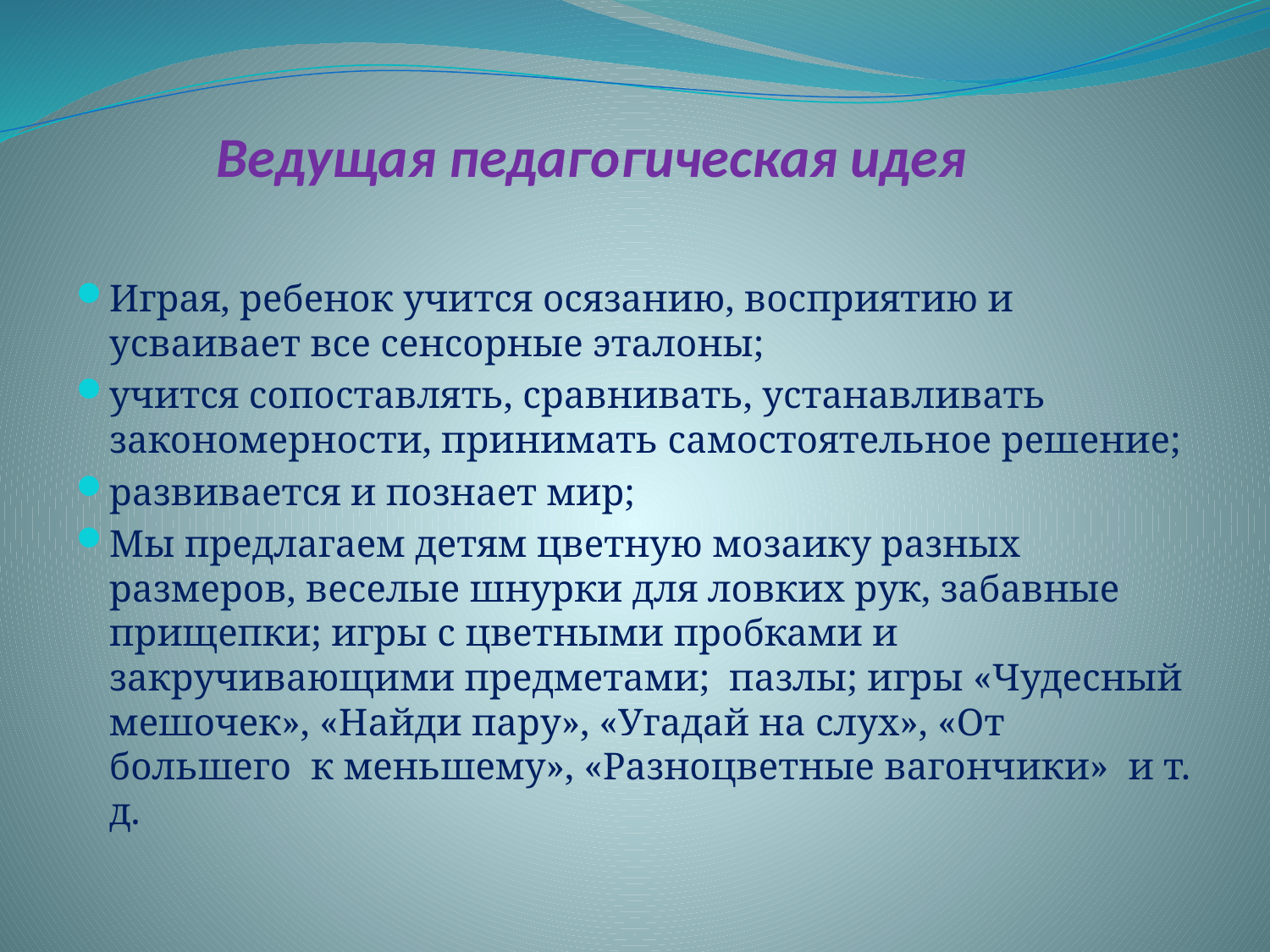

# Ведущая педагогическая идея
Играя, ребенок учится осязанию, восприятию и усваивает все сенсорные эталоны;
учится сопоставлять, сравнивать, устанавливать закономерности, принимать самостоятельное решение;
развивается и познает мир;
Мы предлагаем детям цветную мозаику разных размеров, веселые шнурки для ловких рук, забавные прищепки; игры с цветными пробками и закручивающими предметами;  пазлы; игры «Чудесный мешочек», «Найди пару», «Угадай на слух», «От большего  к меньшему», «Разноцветные вагончики»  и т. д.